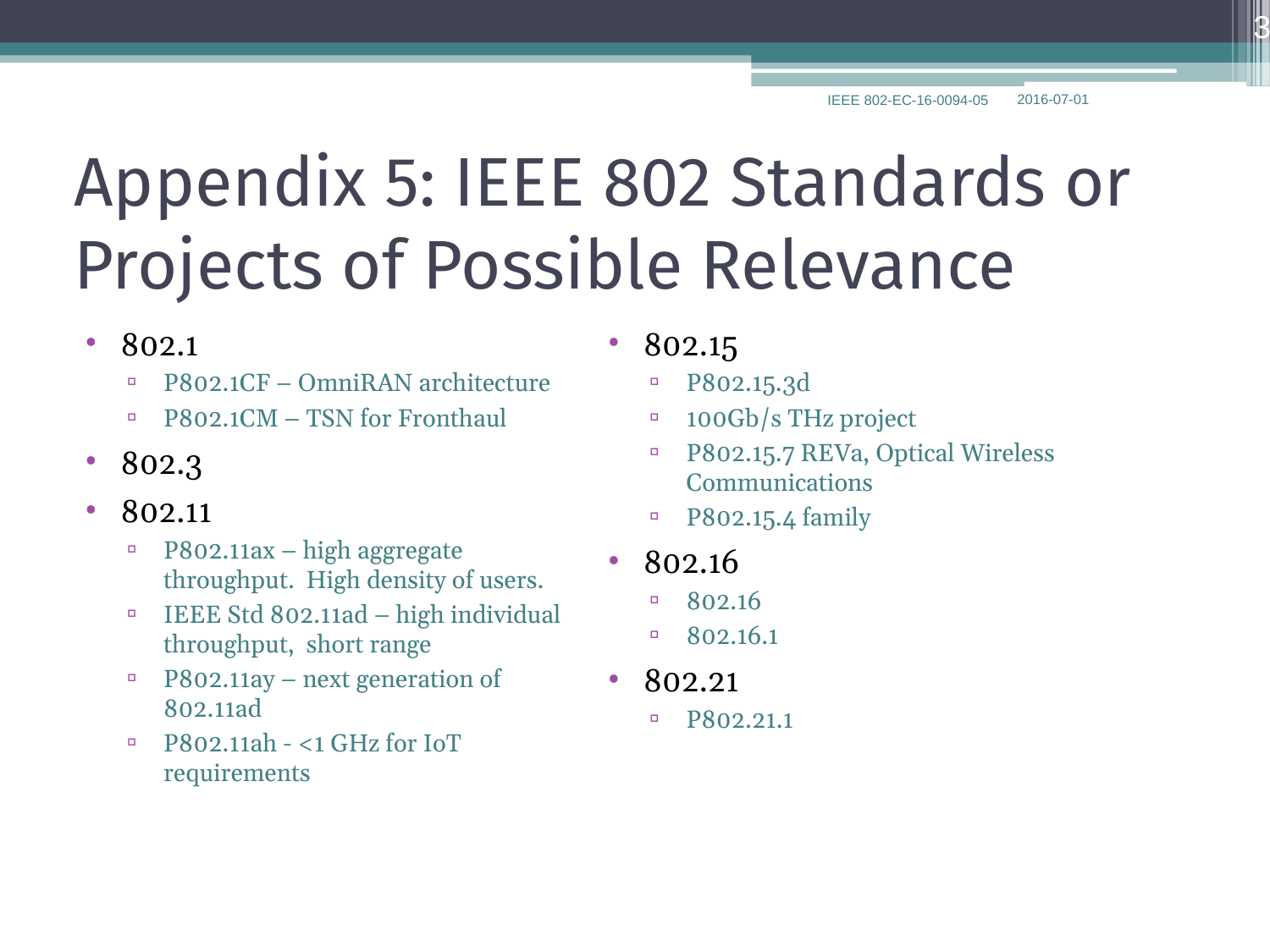

30
Appendix 5: IEEE 802 Standards or Projects of Possible Relevance
802.1
P802.1CF – OmniRAN architecture
P802.1CM – TSN for Fronthaul
802.3
802.11
P802.11ax – high aggregate throughput.  High density of users.
IEEE Std 802.11ad – high individual throughput,  short range
P802.11ay – next generation of 802.11ad
P802.11ah - <1 GHz for IoT requirements

802.15
P802.15.3d
100Gb/s THz project
P802.15.7 REVa, Optical Wireless Communications
P802.15.4 family
802.16
802.16
802.16.1
802.21
P802.21.1